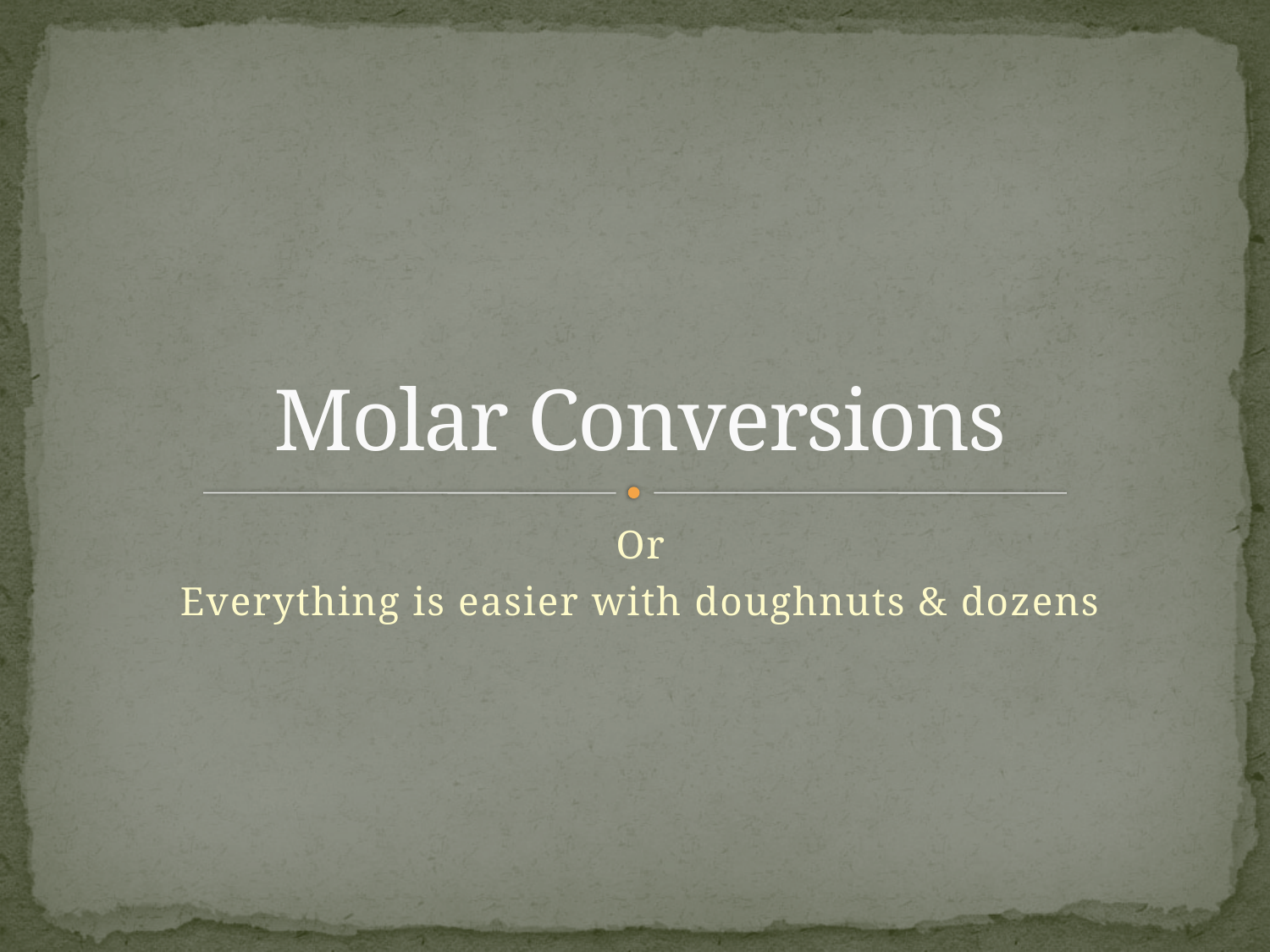

# Molar Conversions
Or
Everything is easier with doughnuts & dozens